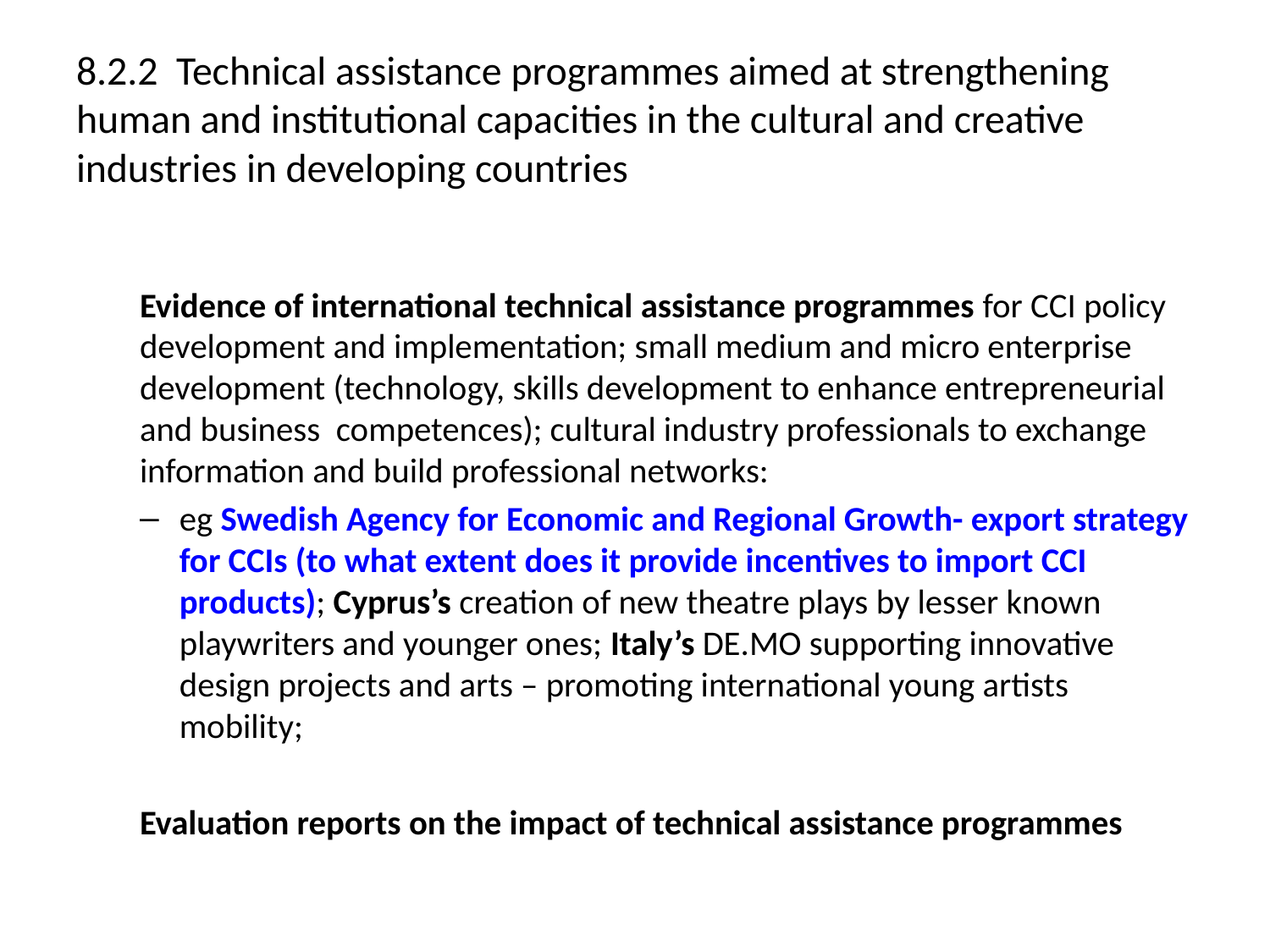

# 8.2.2  Technical assistance programmes aimed at strengthening human and institutional capacities in the cultural and creative industries in developing countries

Evidence of international technical assistance programmes for CCI policy development and implementation; small medium and micro enterprise development (technology, skills development to enhance entrepreneurial and business  competences); cultural industry professionals to exchange information and build professional networks:
eg Swedish Agency for Economic and Regional Growth- export strategy for CCIs (to what extent does it provide incentives to import CCI products); Cyprus’s creation of new theatre plays by lesser known playwriters and younger ones; Italy’s DE.MO supporting innovative design projects and arts – promoting international young artists mobility;

Evaluation reports on the impact of technical assistance programmes